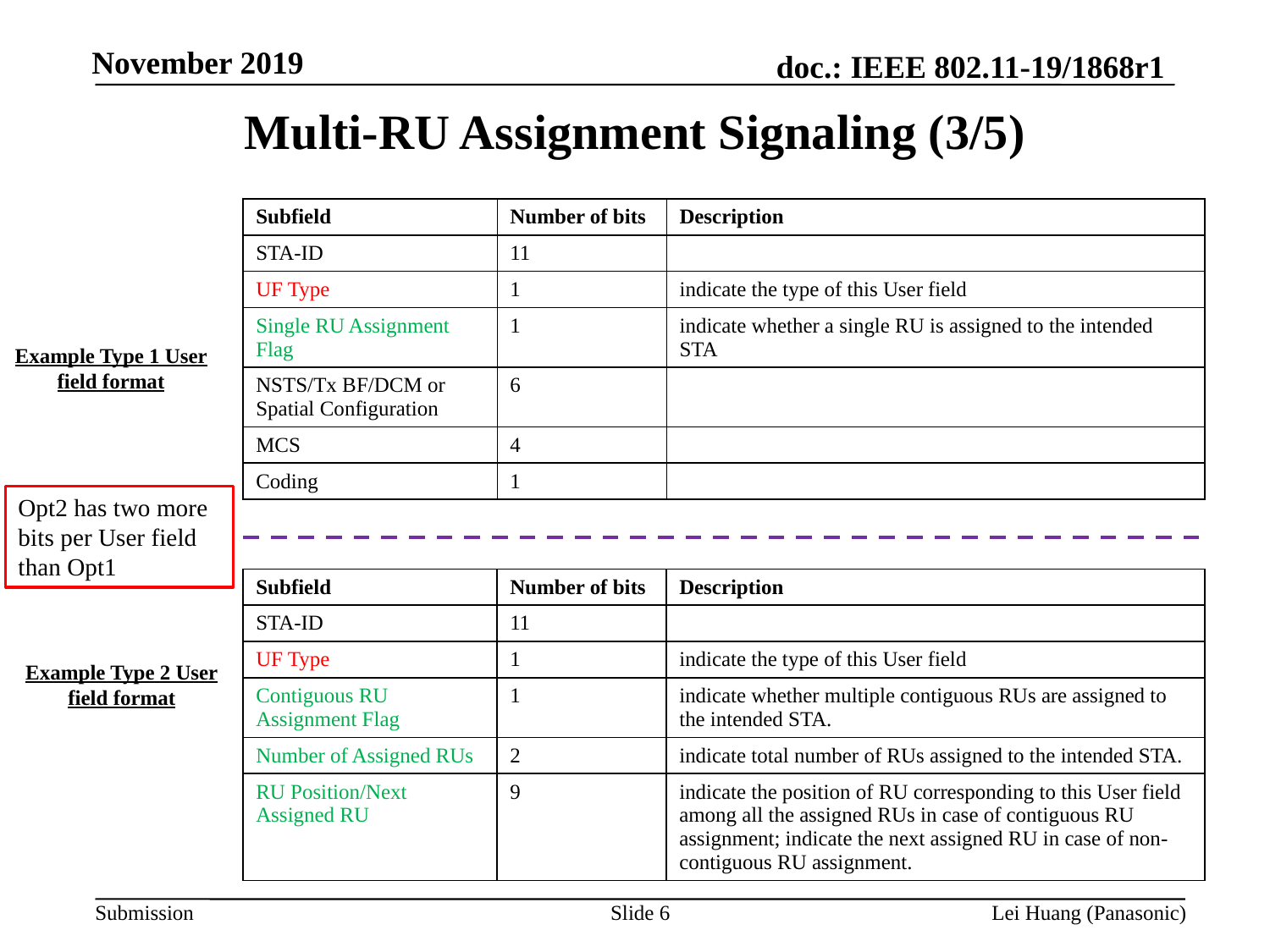

Multi-RU Assignment Signaling (3/5)
| Subfield | Number of bits | Description |
| --- | --- | --- |
| STA-ID | 11 |  |
| UF Type | 1 | indicate the type of this User field |
| Single RU Assignment Flag | 1 | indicate whether a single RU is assigned to the intended STA |
| NSTS/Tx BF/DCM or Spatial Configuration | 6 |  |
| MCS | 4 |  |
| Coding | 1 |  |
Example Type 1 User field format
Opt2 has two more bits per User field than Opt1
| Subfield | Number of bits | Description |
| --- | --- | --- |
| STA-ID | 11 |  |
| UF Type | 1 | indicate the type of this User field |
| Contiguous RU Assignment Flag | 1 | indicate whether multiple contiguous RUs are assigned to the intended STA. |
| Number of Assigned RUs | 2 | indicate total number of RUs assigned to the intended STA. |
| RU Position/Next Assigned RU | 9 | indicate the position of RU corresponding to this User field among all the assigned RUs in case of contiguous RU assignment; indicate the next assigned RU in case of non-contiguous RU assignment. |
Example Type 2 User field format
Slide 6
Lei Huang (Panasonic)